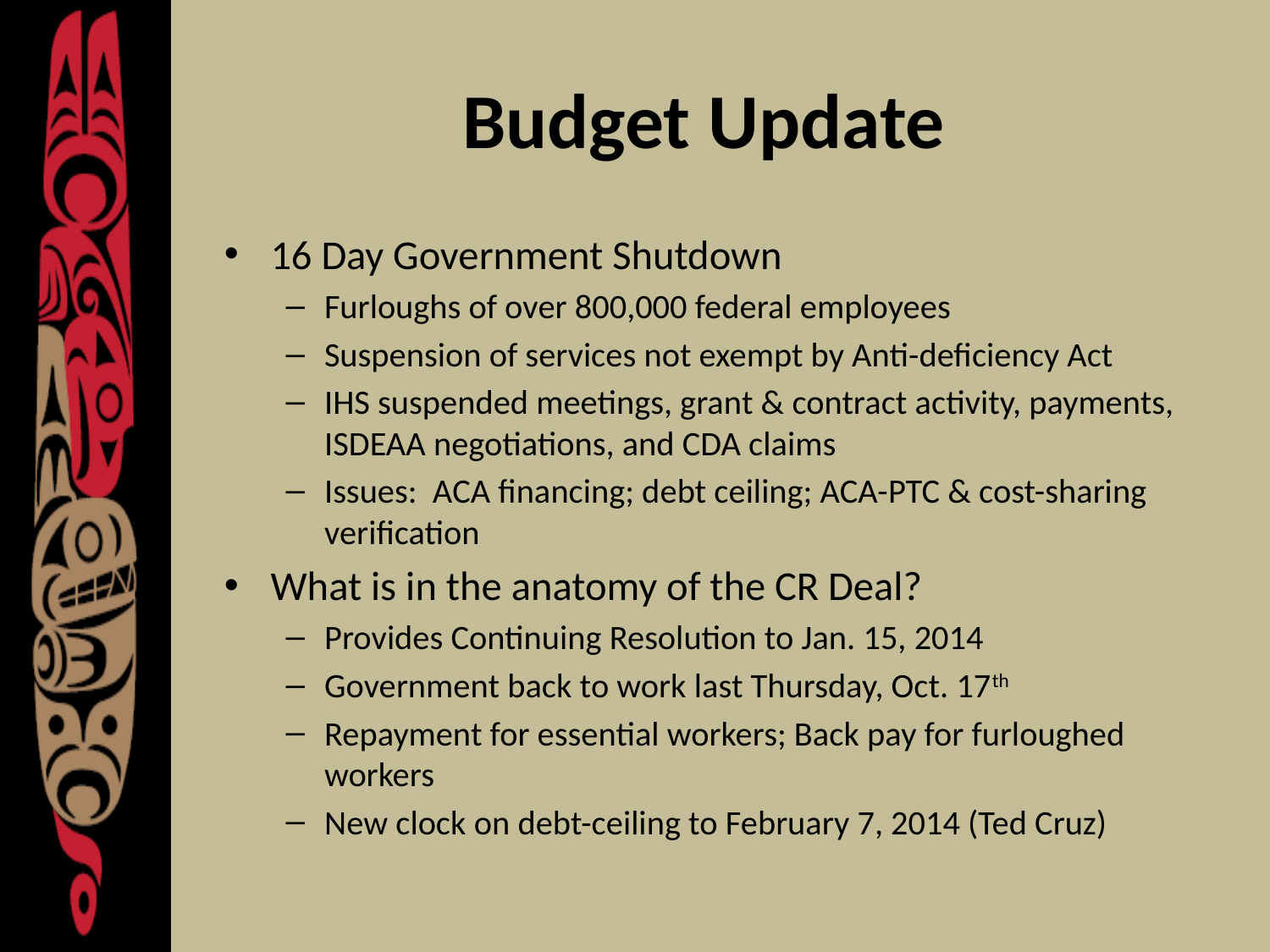

# Budget Update
16 Day Government Shutdown
Furloughs of over 800,000 federal employees
Suspension of services not exempt by Anti-deficiency Act
IHS suspended meetings, grant & contract activity, payments, ISDEAA negotiations, and CDA claims
Issues:  ACA financing; debt ceiling; ACA-PTC & cost-sharing verification
What is in the anatomy of the CR Deal?
Provides Continuing Resolution to Jan. 15, 2014
Government back to work last Thursday, Oct. 17th
Repayment for essential workers; Back pay for furloughed workers
New clock on debt-ceiling to February 7, 2014 (Ted Cruz)